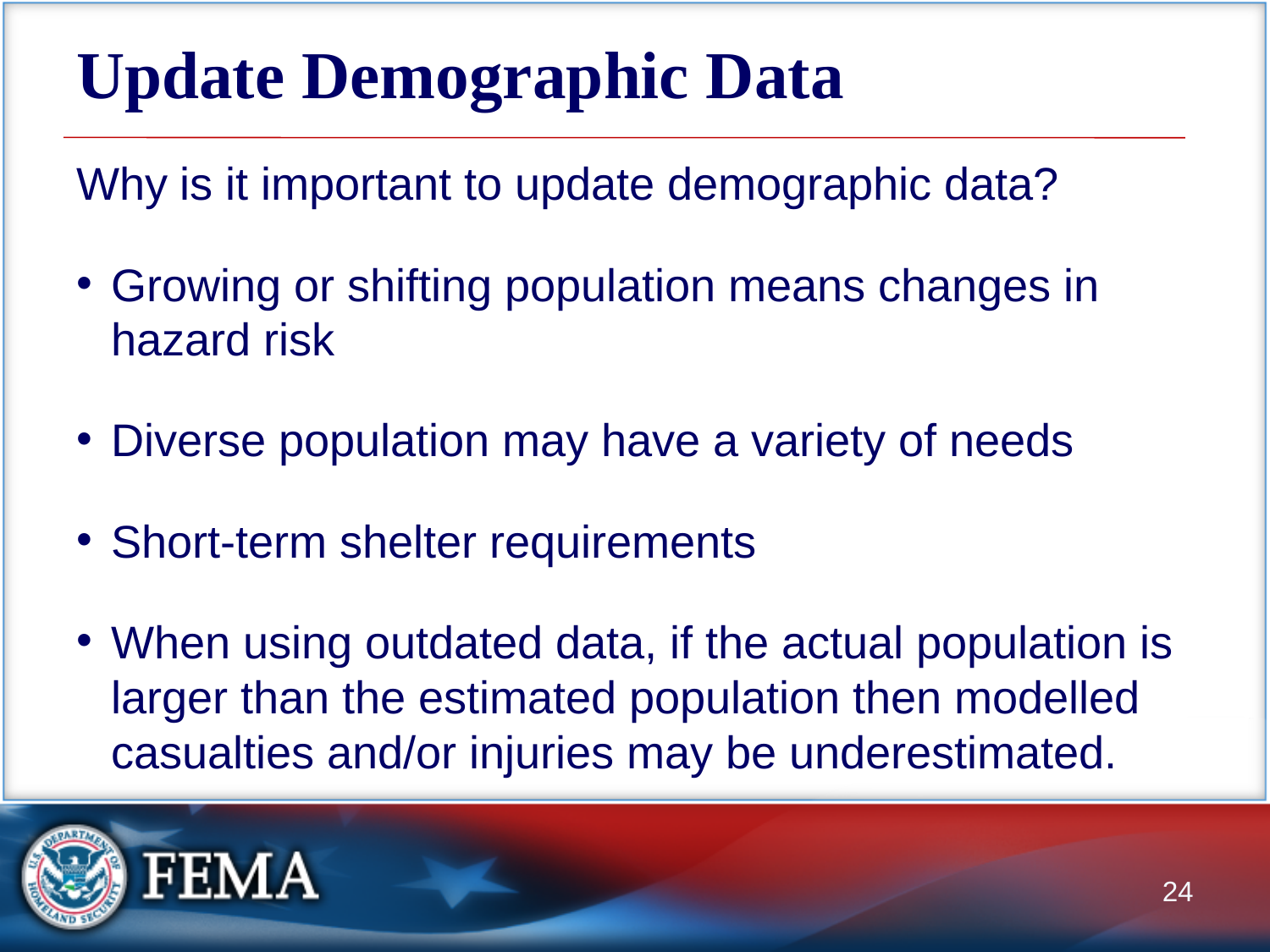

# Update Demographic Data
Why is it important to update demographic data?
Growing or shifting population means changes in hazard risk
Diverse population may have a variety of needs
Short-term shelter requirements
When using outdated data, if the actual population is larger than the estimated population then modelled casualties and/or injuries may be underestimated.
24